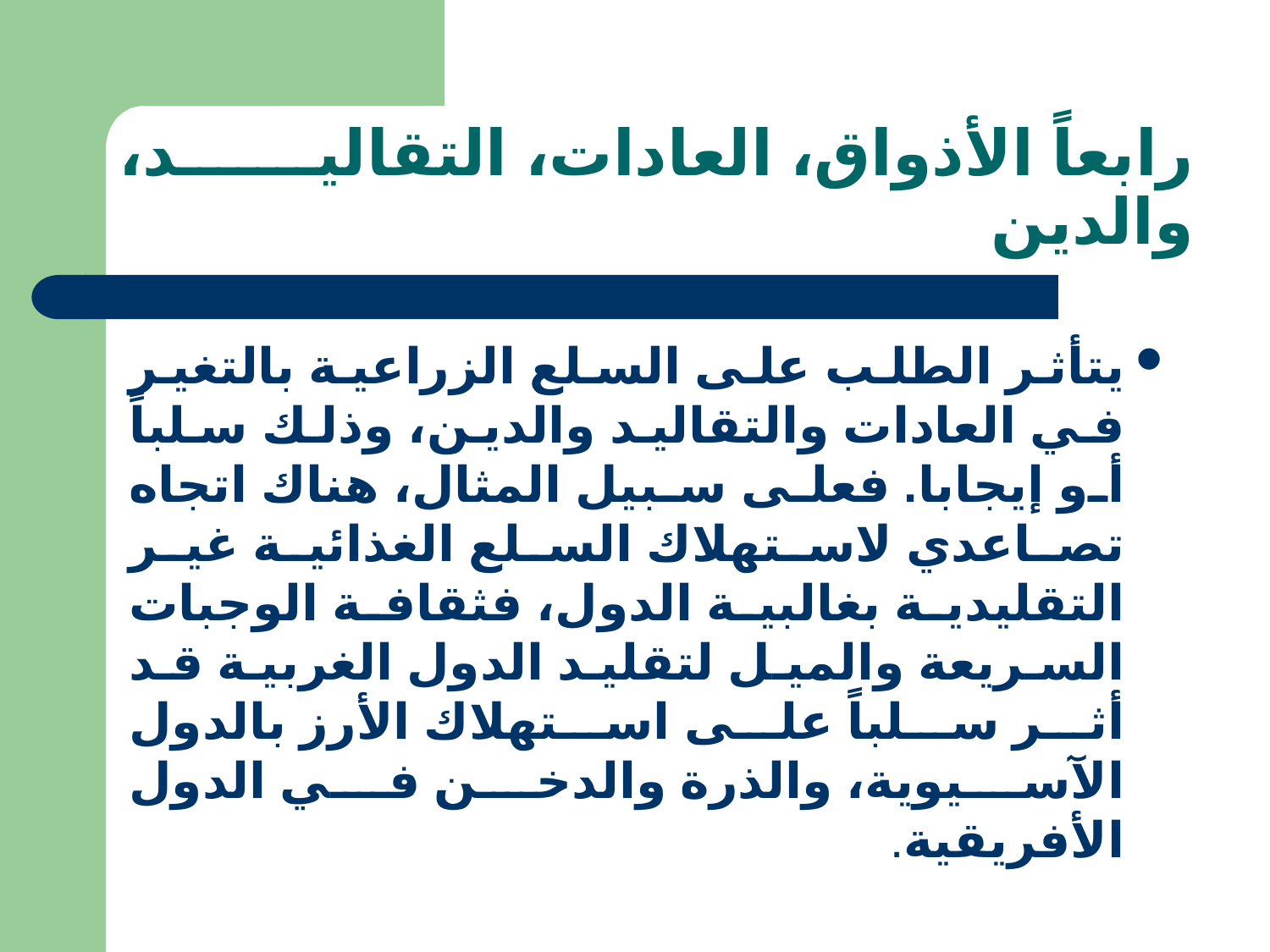

# رابعاً الأذواق، العادات، التقاليد، والدين
يتأثر الطلب على السلع الزراعية بالتغير في العادات والتقاليد والدين، وذلك سلباً أو إيجابا. فعلى سبيل المثال، هناك اتجاه تصاعدي لاستهلاك السلع الغذائية غير التقليدية بغالبية الدول، فثقافة الوجبات السريعة والميل لتقليد الدول الغربية قد أثر سلباً على استهلاك الأرز بالدول الآسيوية، والذرة والدخن في الدول الأفريقية.